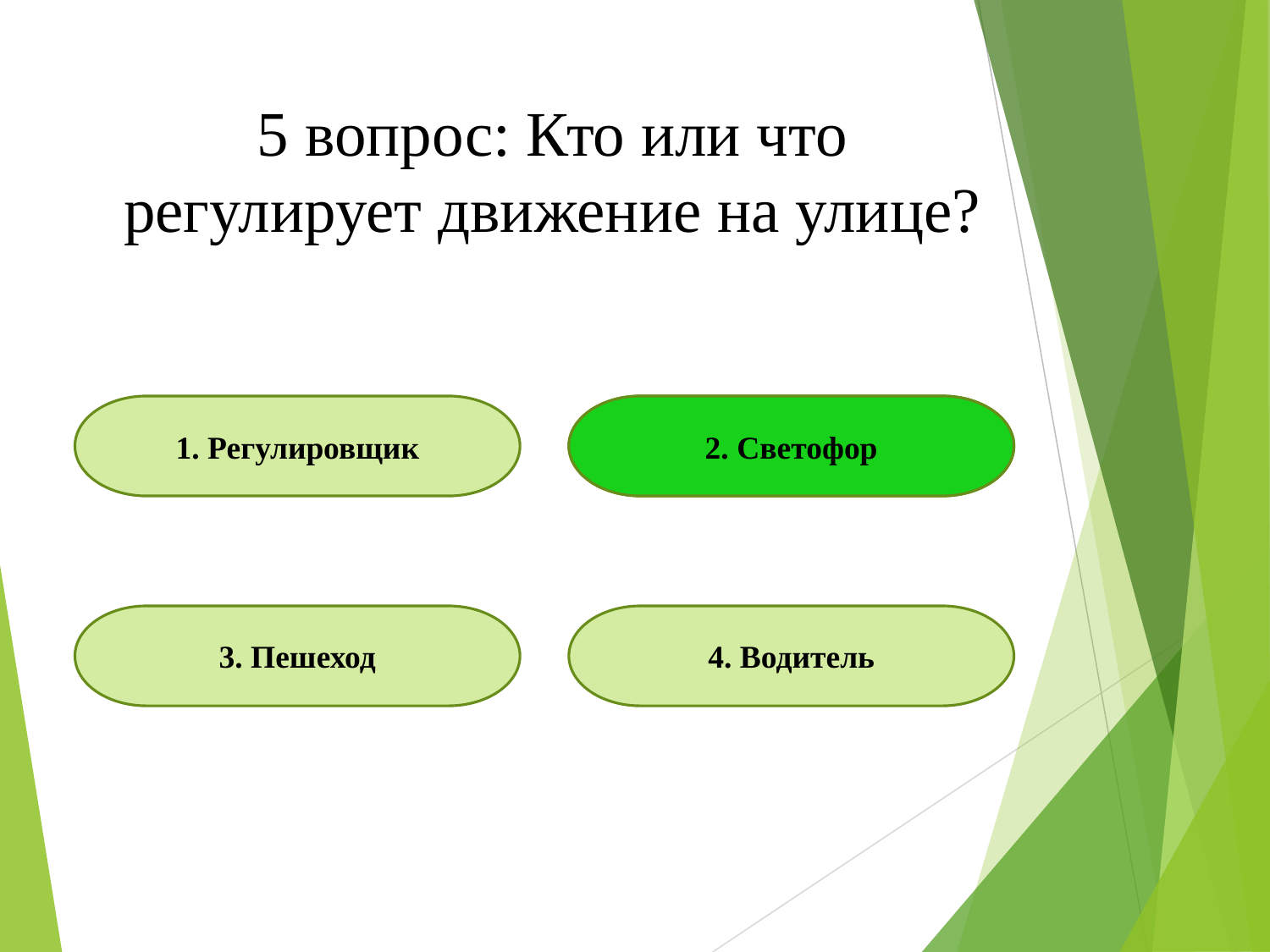

5 вопрос: Кто или что регулирует движение на улице?

1. Регулировщик
2. Светофор
2. Светофор
3. Пешеход
4. Водитель